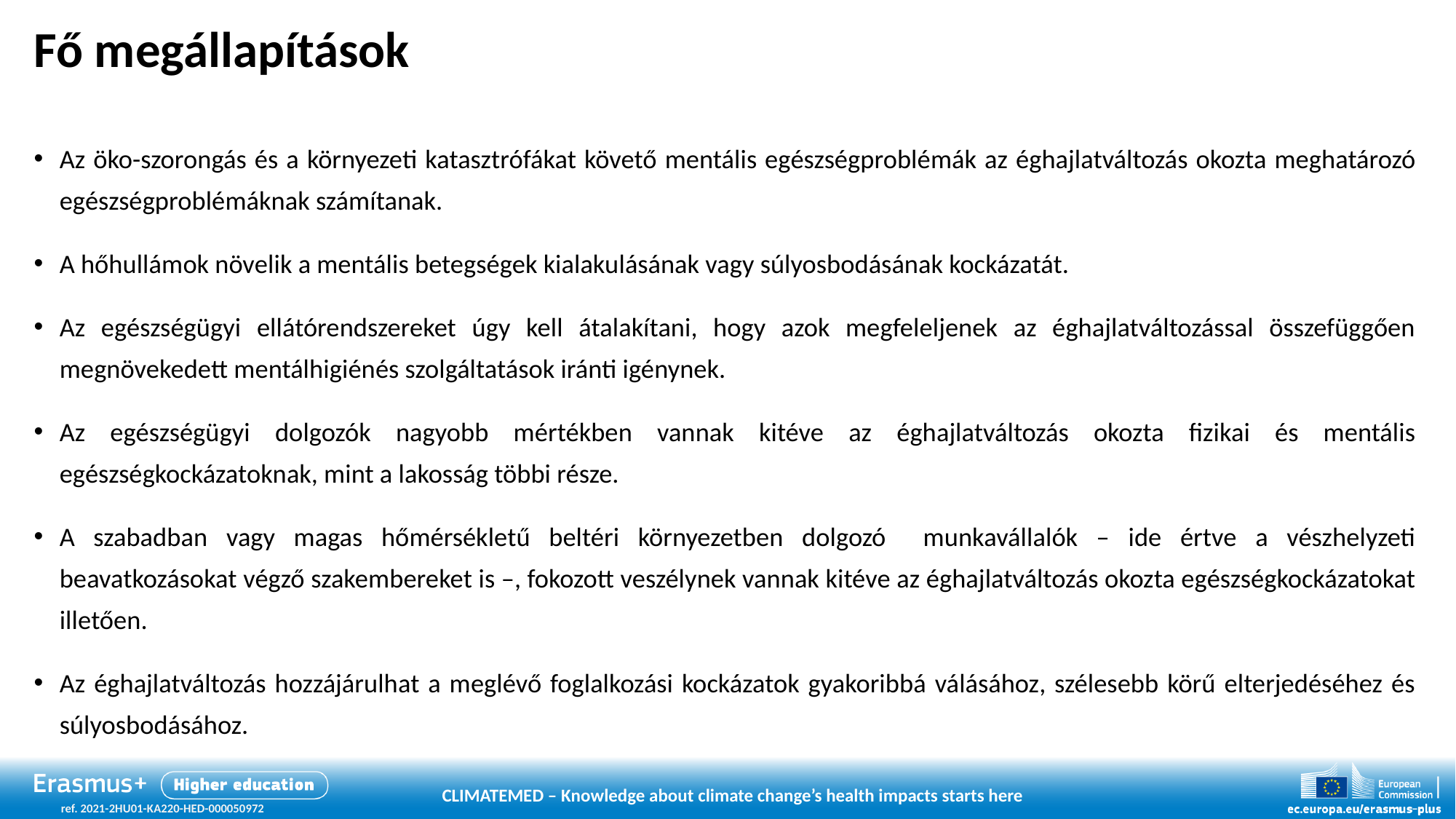

# Fő megállapítások
Az öko-szorongás és a környezeti katasztrófákat követő mentális egészségproblémák az éghajlatváltozás okozta meghatározó egészségproblémáknak számítanak.
A hőhullámok növelik a mentális betegségek kialakulásának vagy súlyosbodásának kockázatát.
Az egészségügyi ellátórendszereket úgy kell átalakítani, hogy azok megfeleljenek az éghajlatváltozással összefüggően megnövekedett mentálhigiénés szolgáltatások iránti igénynek.
Az egészségügyi dolgozók nagyobb mértékben vannak kitéve az éghajlatváltozás okozta fizikai és mentális egészségkockázatoknak, mint a lakosság többi része.
A szabadban vagy magas hőmérsékletű beltéri környezetben dolgozó  munkavállalók – ide értve a vészhelyzeti beavatkozásokat végző szakembereket is –, fokozott veszélynek vannak kitéve az éghajlatváltozás okozta egészségkockázatokat illetően.
Az éghajlatváltozás hozzájárulhat a meglévő foglalkozási kockázatok gyakoribbá válásához, szélesebb körű elterjedéséhez és súlyosbodásához.